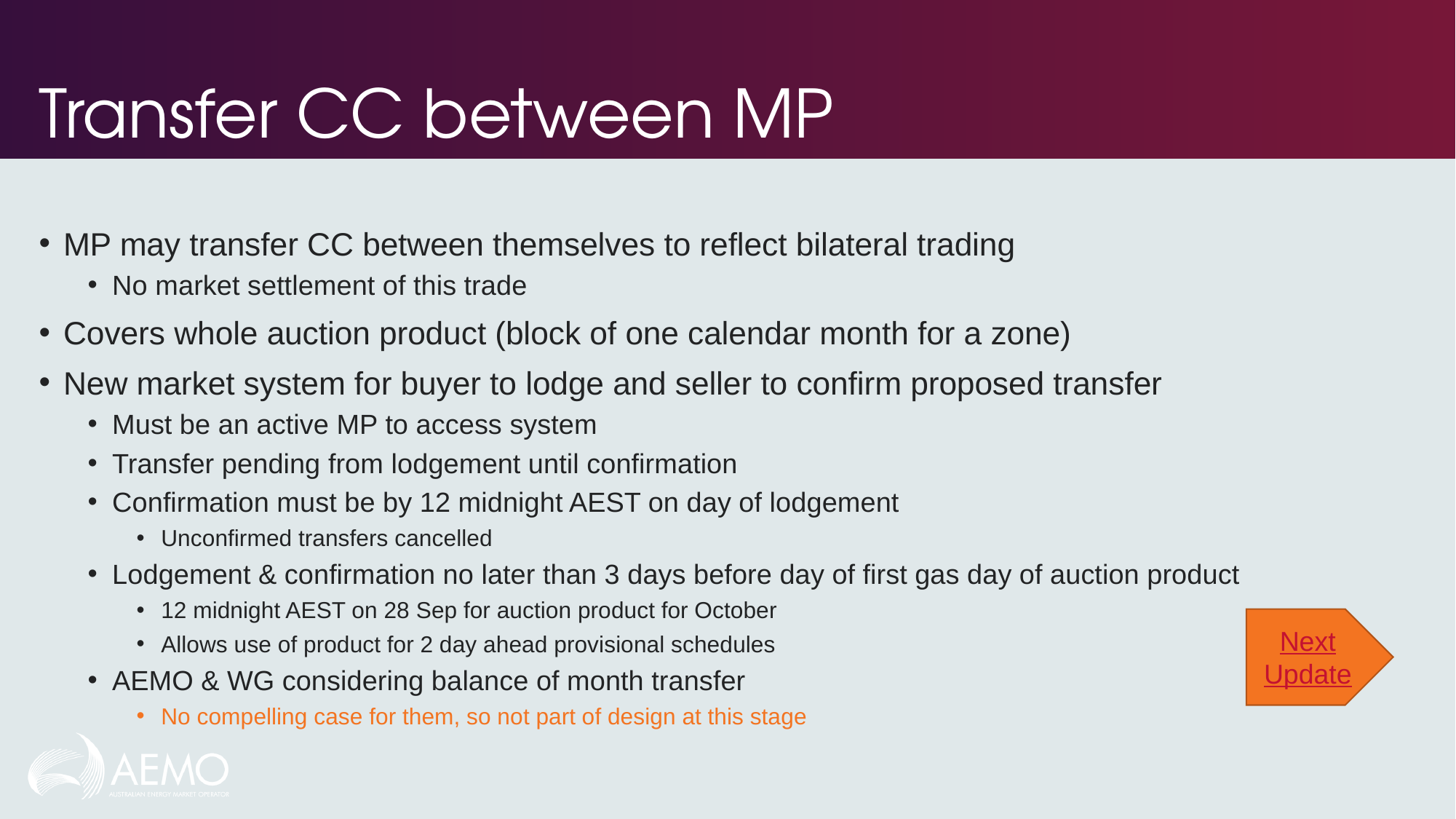

# Transfer CC between MP
MP may transfer CC between themselves to reflect bilateral trading
No market settlement of this trade
Covers whole auction product (block of one calendar month for a zone)
New market system for buyer to lodge and seller to confirm proposed transfer
Must be an active MP to access system
Transfer pending from lodgement until confirmation
Confirmation must be by 12 midnight AEST on day of lodgement
Unconfirmed transfers cancelled
Lodgement & confirmation no later than 3 days before day of first gas day of auction product
12 midnight AEST on 28 Sep for auction product for October
Allows use of product for 2 day ahead provisional schedules
AEMO & WG considering balance of month transfer
No compelling case for them, so not part of design at this stage
Next
Update